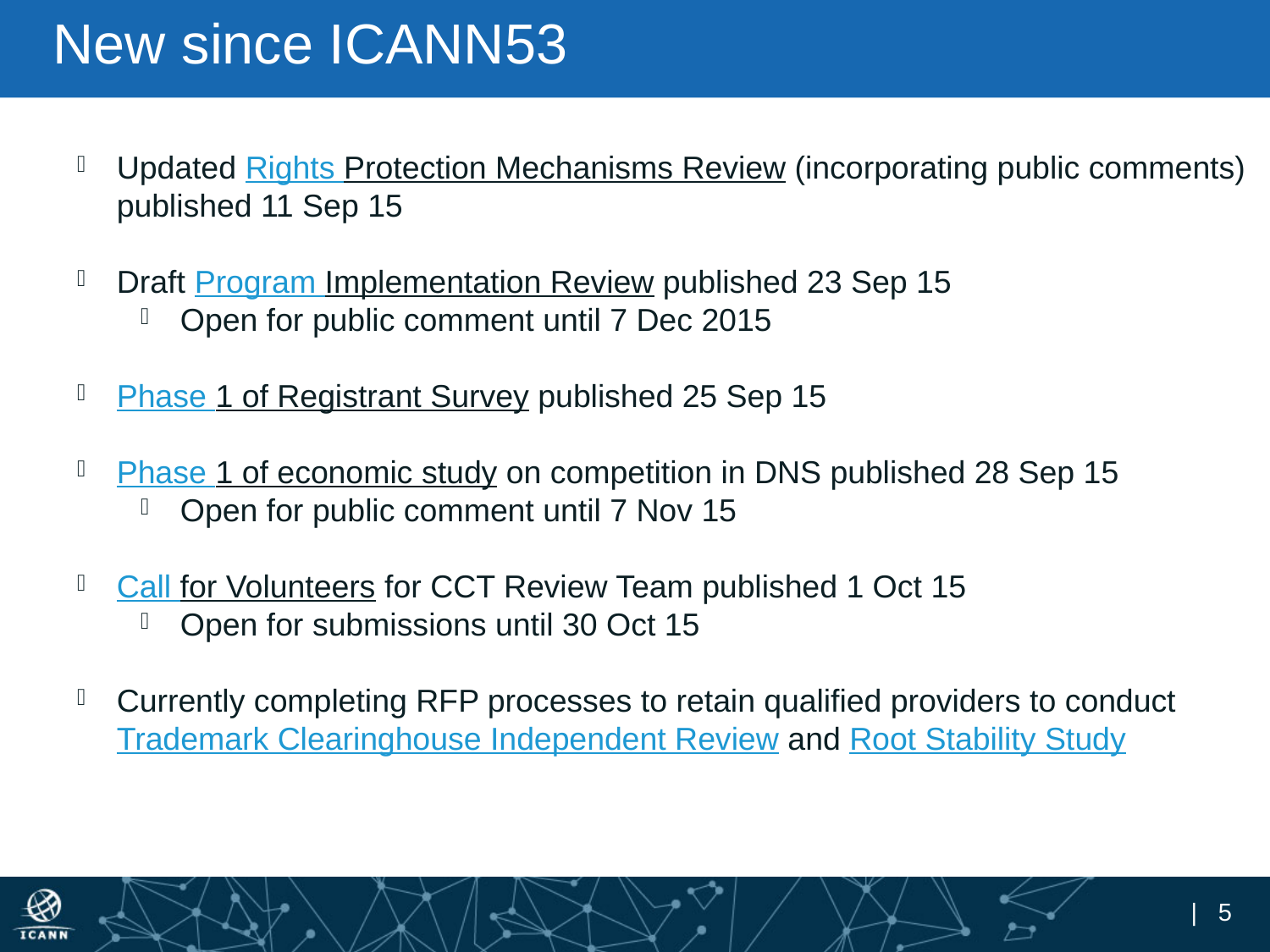

# New since ICANN53
Updated Rights Protection Mechanisms Review (incorporating public comments) published 11 Sep 15

Draft Program Implementation Review published 23 Sep 15
Open for public comment until 7 Dec 2015

Phase 1 of Registrant Survey published 25 Sep 15

Phase 1 of economic study on competition in DNS published 28 Sep 15
Open for public comment until 7 Nov 15

Call for Volunteers for CCT Review Team published 1 Oct 15
Open for submissions until 30 Oct 15

Currently completing RFP processes to retain qualified providers to conduct Trademark Clearinghouse Independent Review and Root Stability Study